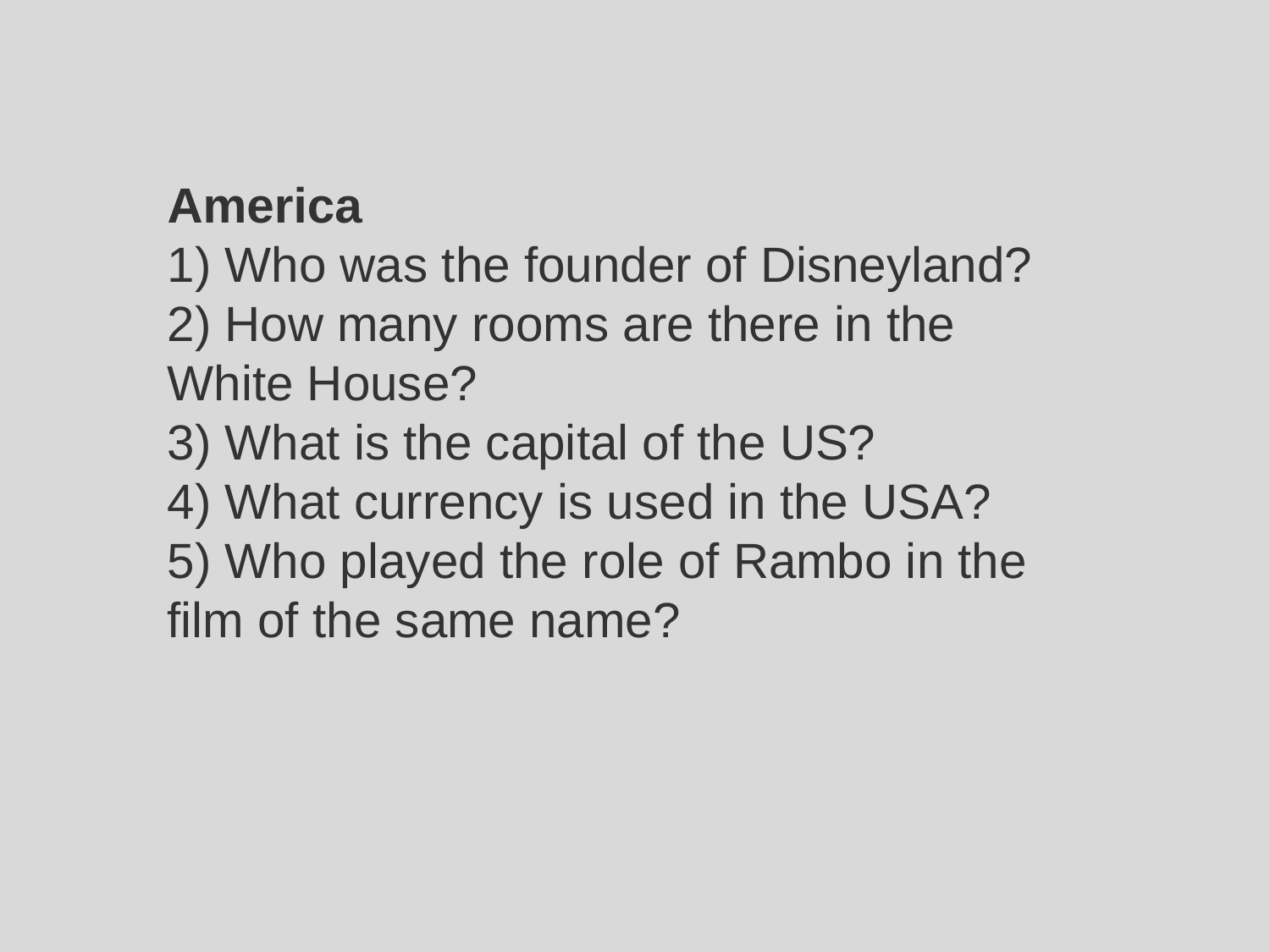

America
1) Who was the founder of Disneyland?
2) How many rooms are there in the White House?
3) What is the capital of the US?
4) What currency is used in the USA?
5) Who played the role of Rambo in the film of the same name?